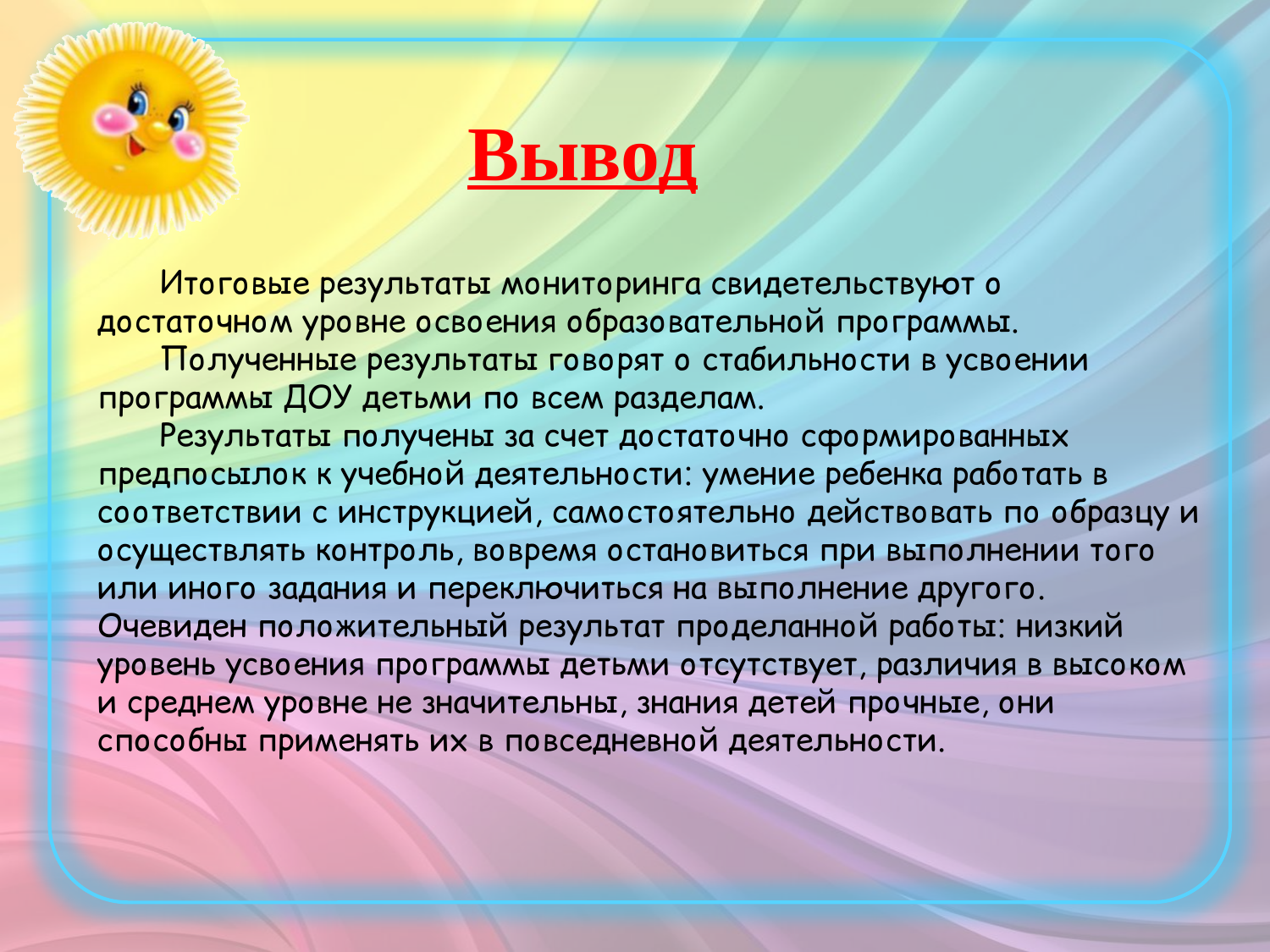

Вывод
Итоговые результаты мониторинга свидетельствуют о достаточном уровне освоения образовательной программы.
Полученные результаты говорят о стабильности в усвоении программы ДОУ детьми по всем разделам.
Результаты получены за счет достаточно сформированных предпосылок к учебной деятельности: умение ребенка работать в соответствии с инструкцией, самостоятельно действовать по образцу и осуществлять контроль, вовремя остановиться при выполнении того или иного задания и переключиться на выполнение другого.           Очевиден положительный результат проделанной работы: низкий уровень усвоения программы детьми отсутствует, различия в высоком и среднем уровне не значительны, знания детей прочные, они способны применять их в повседневной деятельности.

### Chart

| Category |
|---|